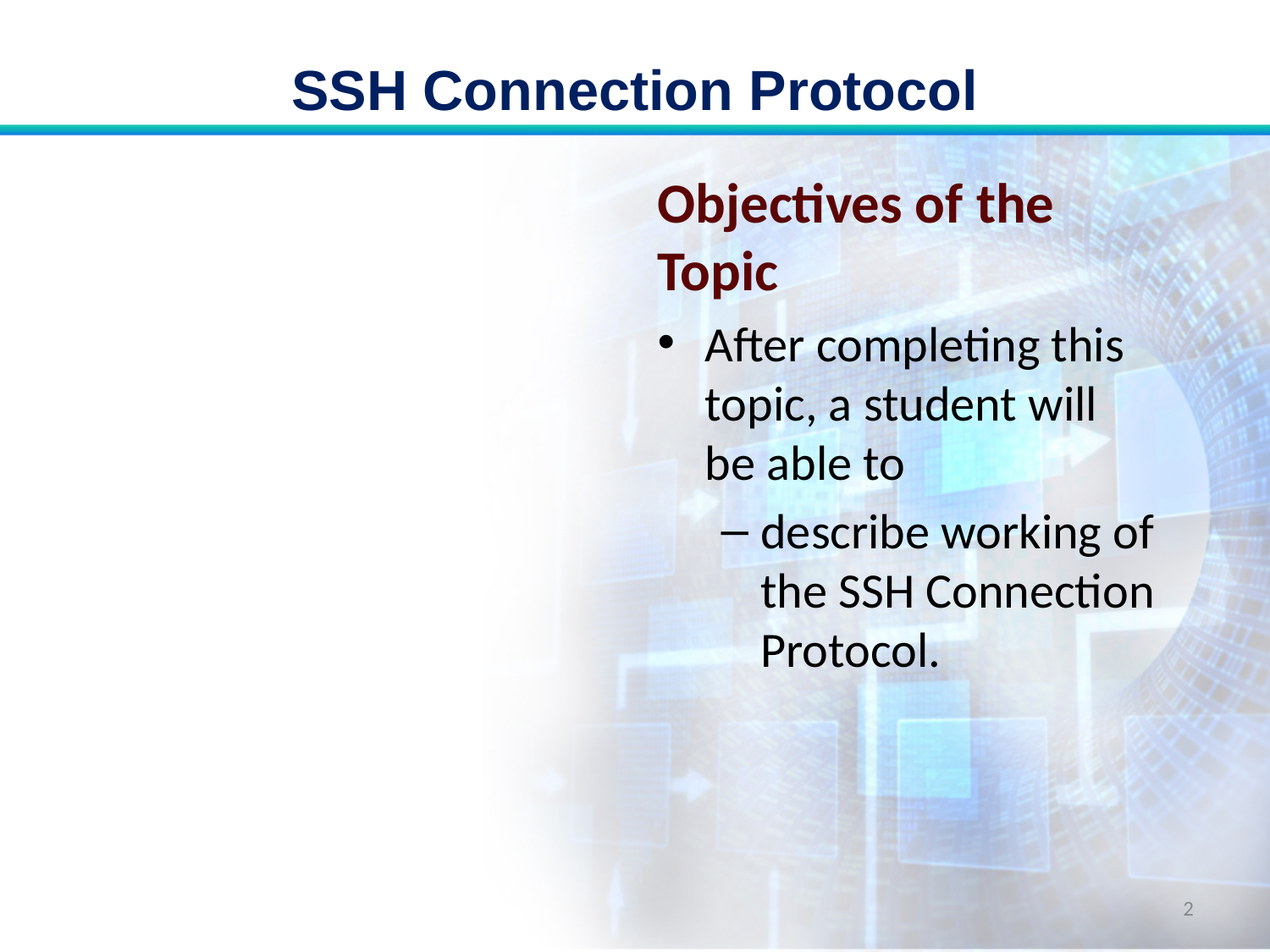

# SSH Connection Protocol
Objectives of the Topic
After completing this topic, a student will be able to
describe working of the SSH Connection Protocol.
2